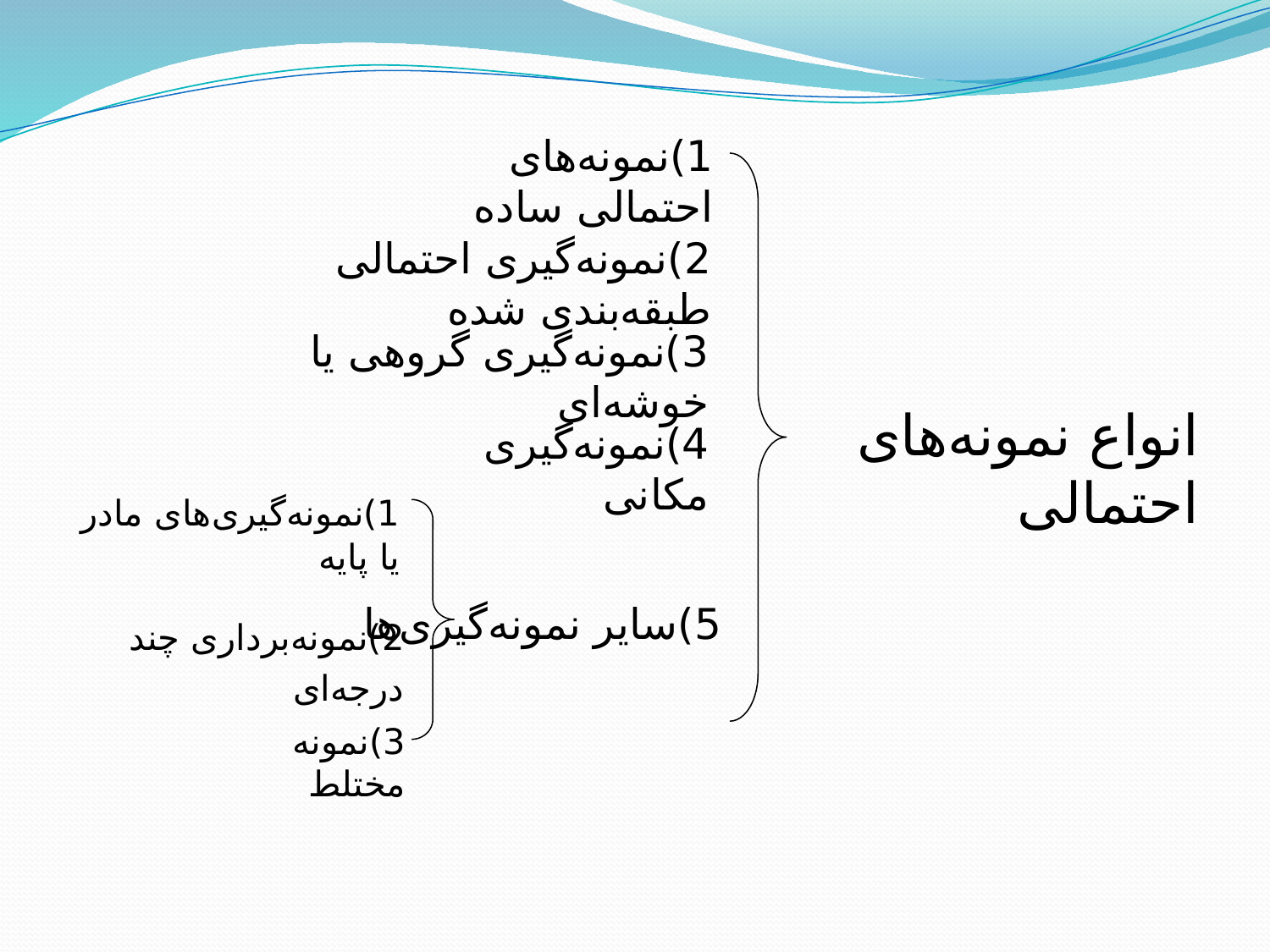

1)نمونه‌های احتمالی ساده

2)نمونه‌گیری احتمالی طبقه‌بندی شده
3)نمونه‌گیری گروهی یا خوشه‌ای
انواع نمونه‌های احتمالی
4)نمونه‌گیری مكانی
1)نمونه‌گیری‌های مادر یا پایه

5)سایر نمونه‌گیری‌ها
2)نمونه‌برداری چند درجه‌ای
3)نمونه مختلط